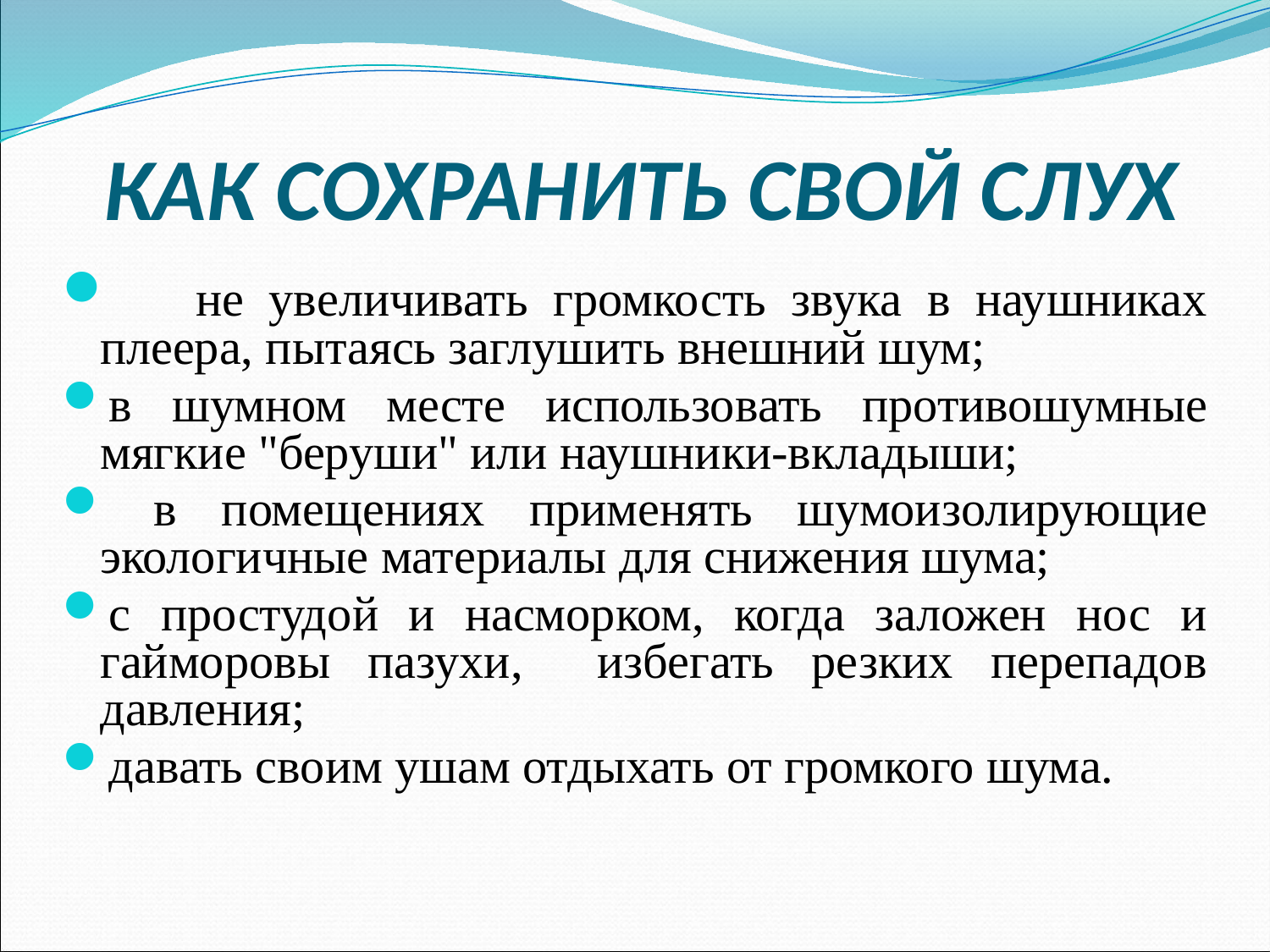

# КАК СОХРАНИТЬ СВОЙ СЛУХ
   не увеличивать громкость звука в наушниках плеера, пытаясь заглушить внешний шум;
в шумном месте использовать противошумные мягкие "беруши" или наушники-вкладыши;
 в помещениях применять шумоизолирующие экологичные материалы для снижения шума;
с простудой и насморком, когда заложен нос и гайморовы пазухи,  избегать резких перепадов давления;
давать своим ушам отдыхать от громкого шума.